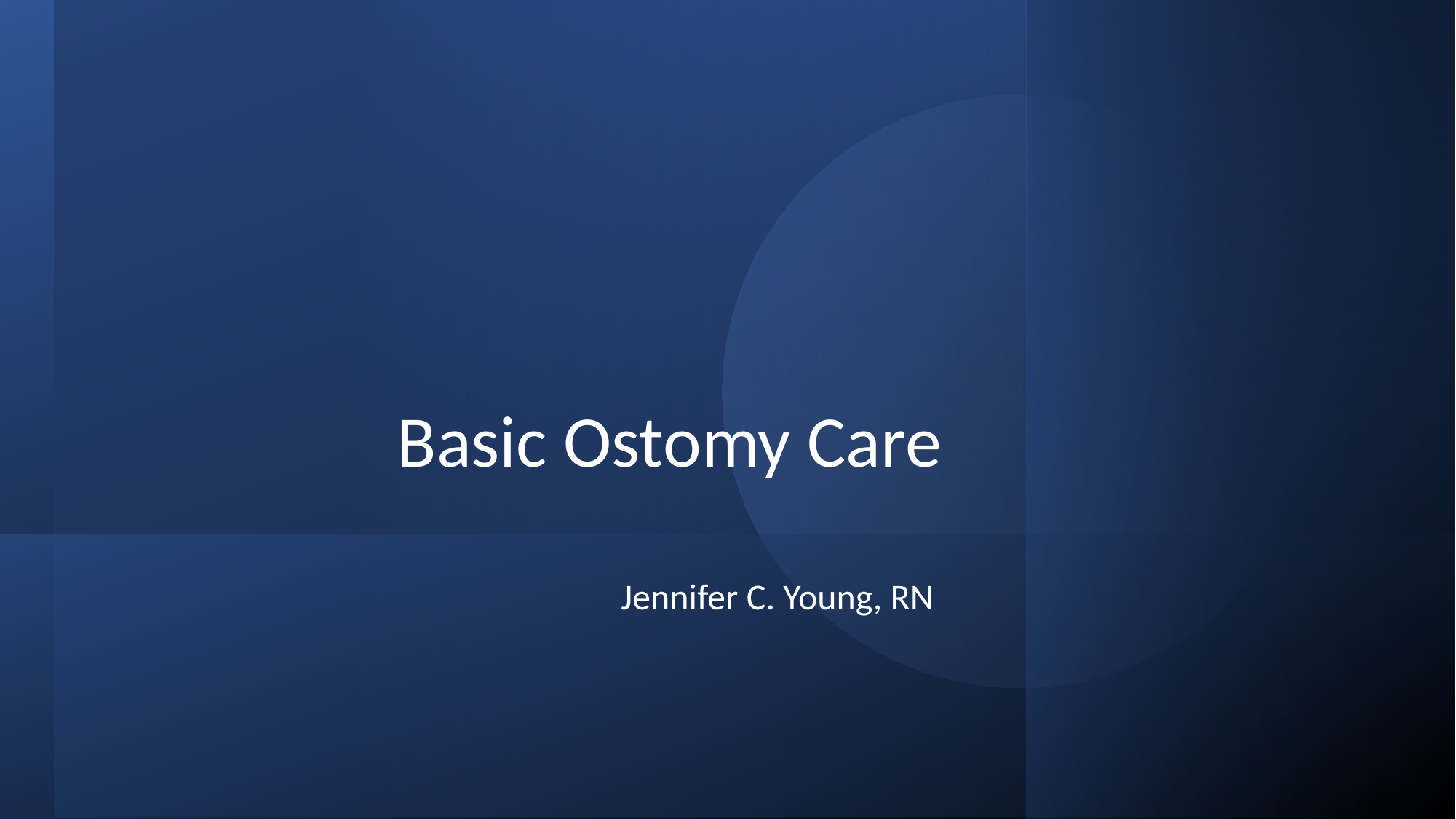

# Basic Ostomy Care

Jennifer C. Young, RN